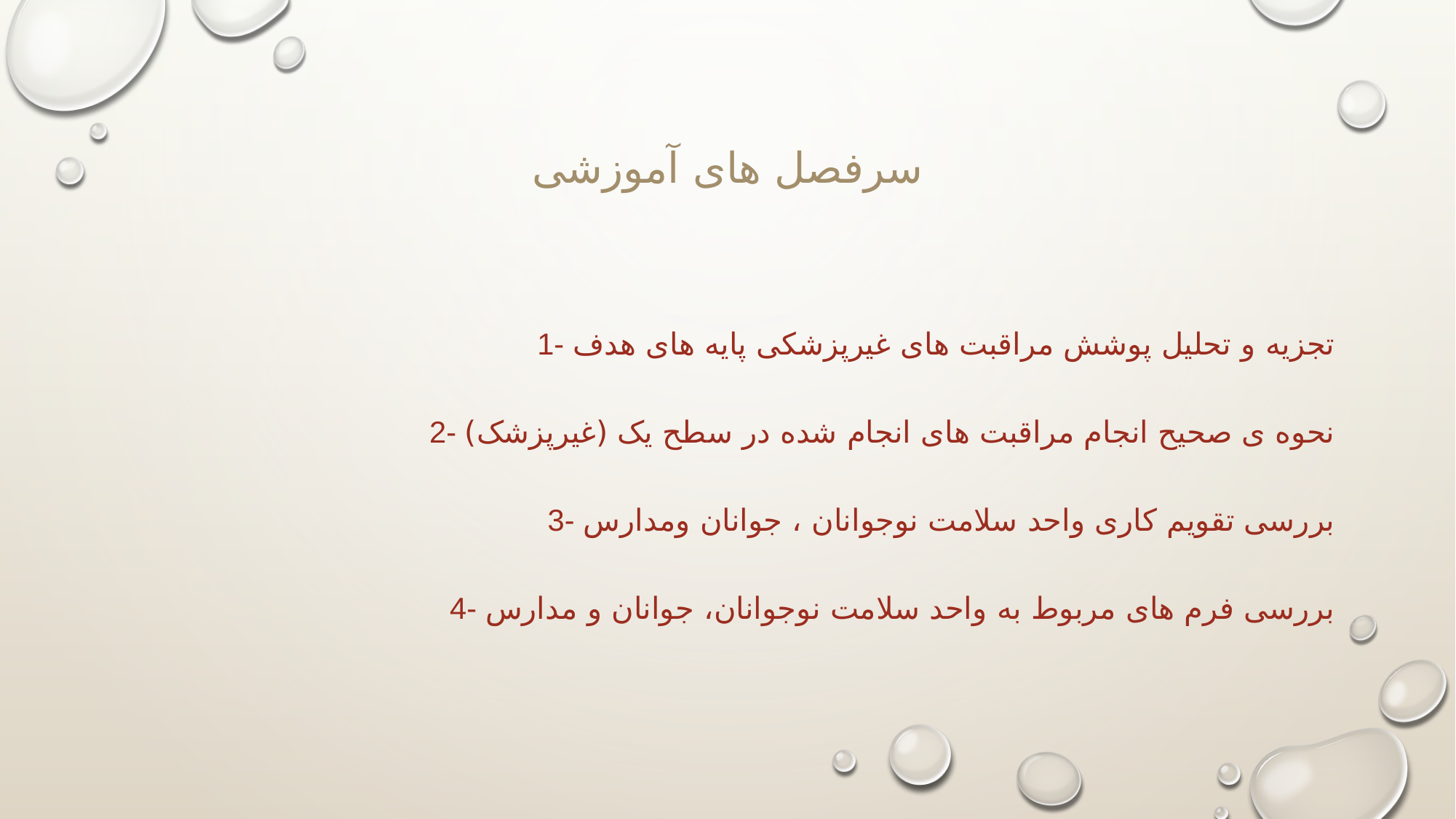

# سرفصل های آموزشی
1- تجزیه و تحلیل پوشش مراقبت های غیرپزشکی پایه های هدف
2- نحوه ی صحیح انجام مراقبت های انجام شده در سطح یک (غیرپزشک)
3- بررسی تقویم کاری واحد سلامت نوجوانان ، جوانان ومدارس
4- بررسی فرم های مربوط به واحد سلامت نوجوانان، جوانان و مدارس